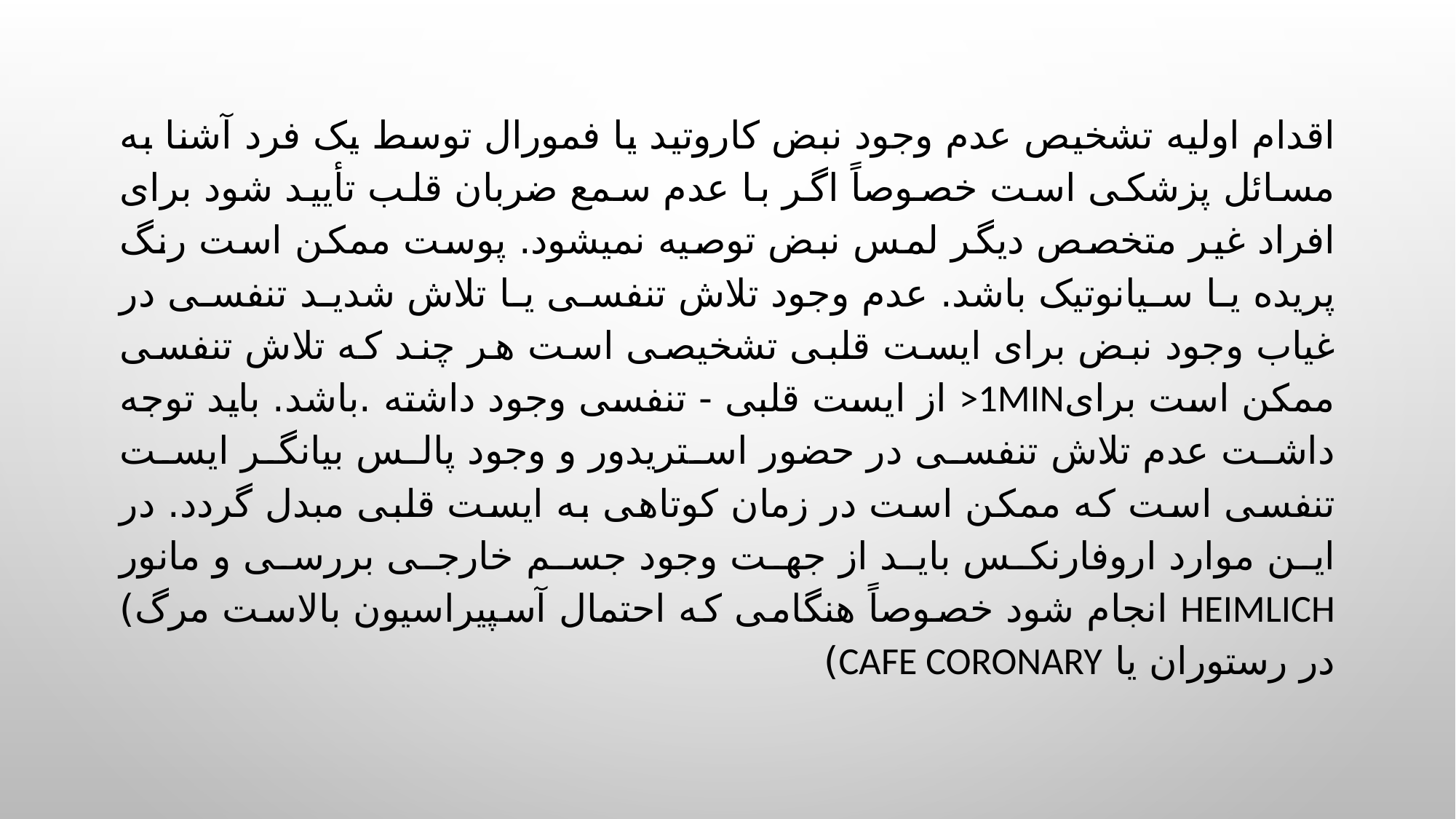

#
اقدام اولیه تشخیص عدم وجود نبض کاروتید یا فمورال توسط یک فرد آشنا به مسائل پزشکی است خصوصاً اگر با عدم سمع ضربان قلب تأیید شود برای افراد غیر متخصص دیگر لمس نبض توصیه نمیشود. پوست ممکن است رنگ پریده یا سیانوتیک باشد. عدم وجود تلاش تنفسی یا تلاش شدید تنفسی در غیاب وجود نبض برای ایست قلبی تشخیصی است هر چند که تلاش تنفسی ممکن است برای1min< از ایست قلبی - تنفسی وجود داشته .باشد. باید توجه داشت عدم تلاش تنفسی در حضور استریدور و وجود پالس بیانگر ایست تنفسی است که ممکن است در زمان کوتاهی به ایست قلبی مبدل گردد. در این موارد اروفارنکس باید از جهت وجود جسم خارجی بررسی و مانور Heimlich انجام شود خصوصاً هنگامی که احتمال آسپیراسیون بالاست مرگ) در رستوران یا Cafe Coronary)